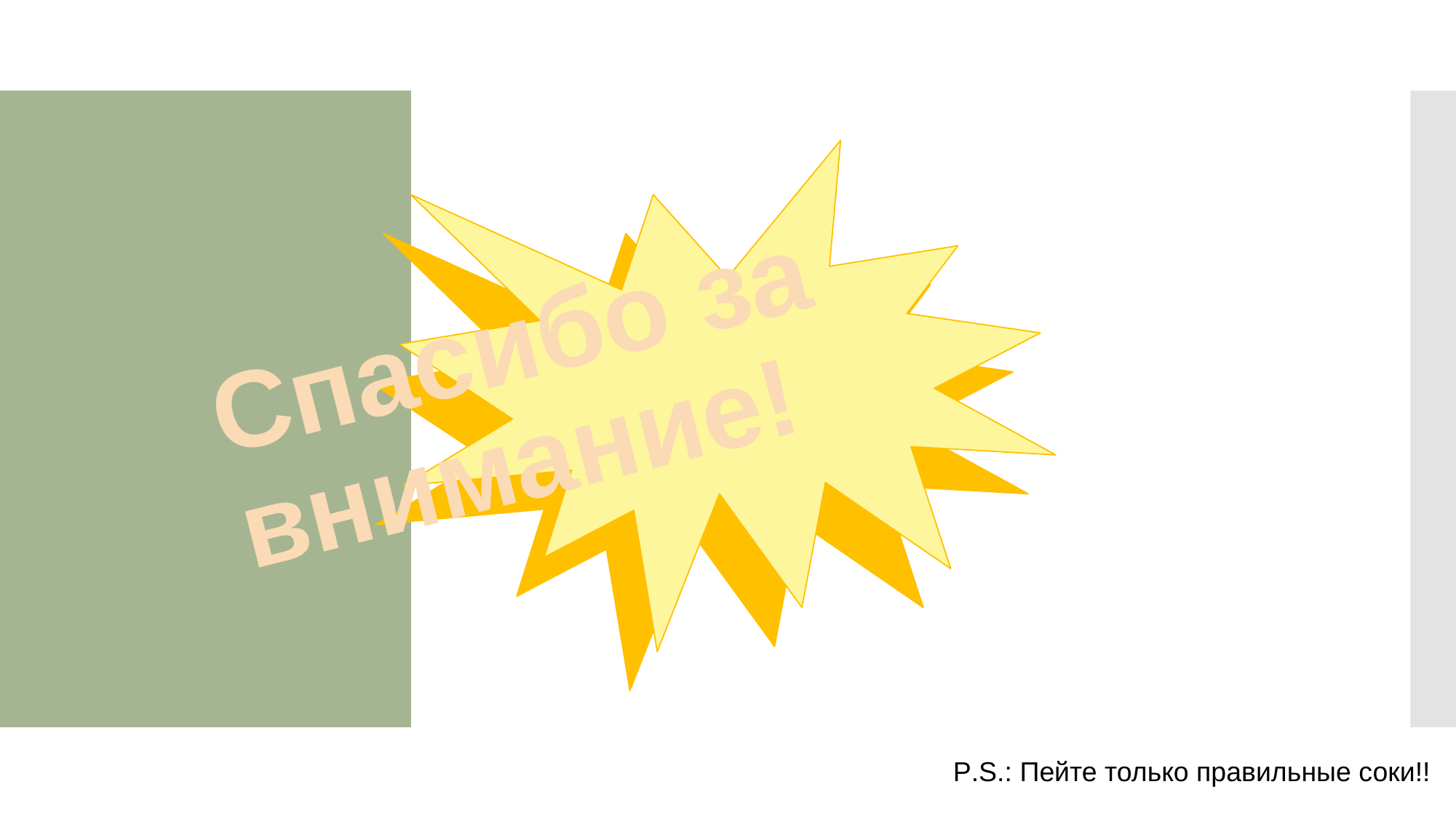

Спасибо за внимание!

P.S.: Пейте только правильные соки!!